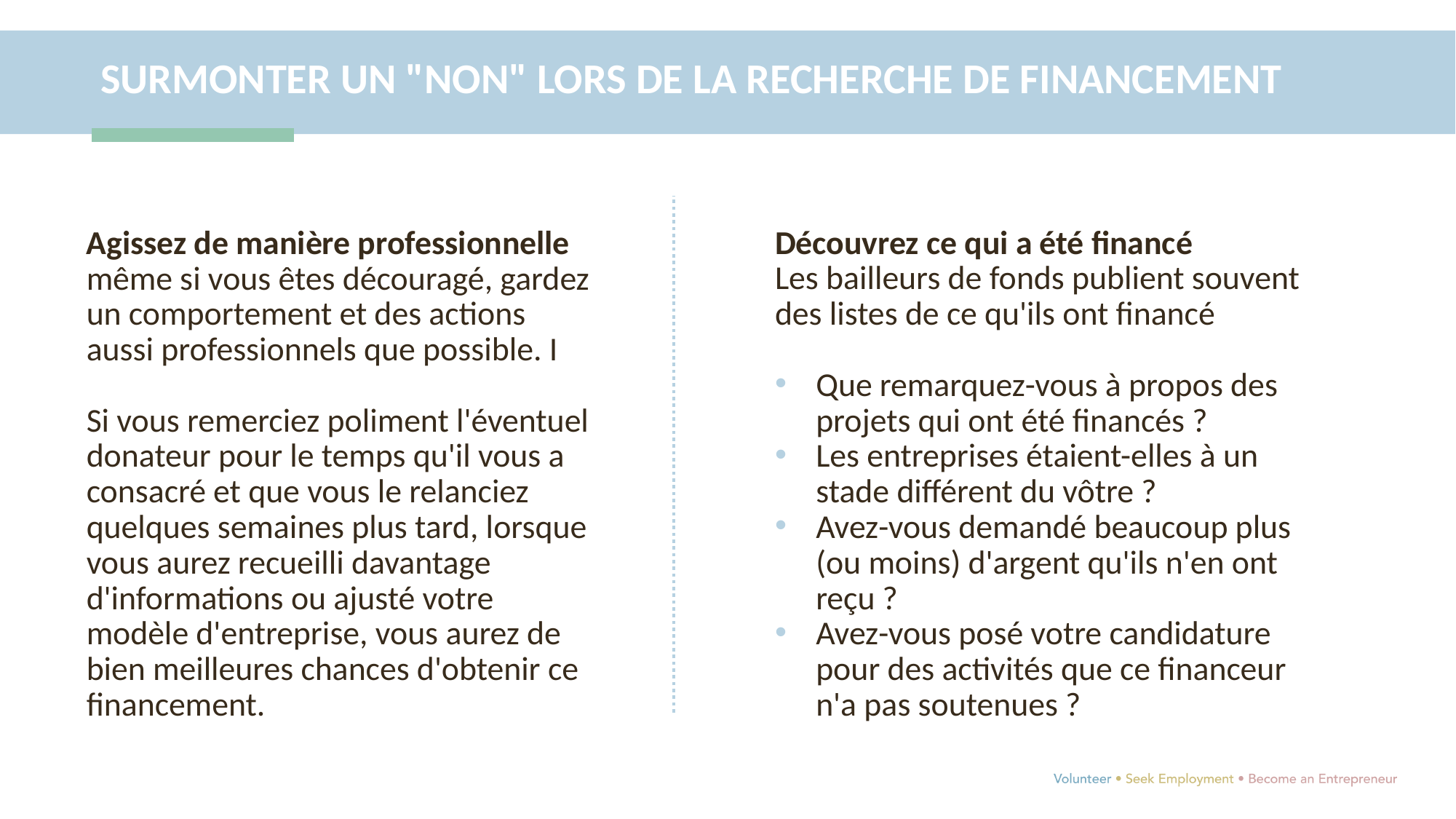

SURMONTER UN "NON" LORS DE LA RECHERCHE DE FINANCEMENT
Agissez de manière professionnelle même si vous êtes découragé, gardez un comportement et des actions aussi professionnels que possible. I

Si vous remerciez poliment l'éventuel donateur pour le temps qu'il vous a consacré et que vous le relanciez quelques semaines plus tard, lorsque vous aurez recueilli davantage d'informations ou ajusté votre modèle d'entreprise, vous aurez de bien meilleures chances d'obtenir ce financement.
Découvrez ce qui a été financé
Les bailleurs de fonds publient souvent des listes de ce qu'ils ont financé

Que remarquez-vous à propos des projets qui ont été financés ?
Les entreprises étaient-elles à un stade différent du vôtre ?
Avez-vous demandé beaucoup plus (ou moins) d'argent qu'ils n'en ont reçu ?
Avez-vous posé votre candidature pour des activités que ce financeur n'a pas soutenues ?